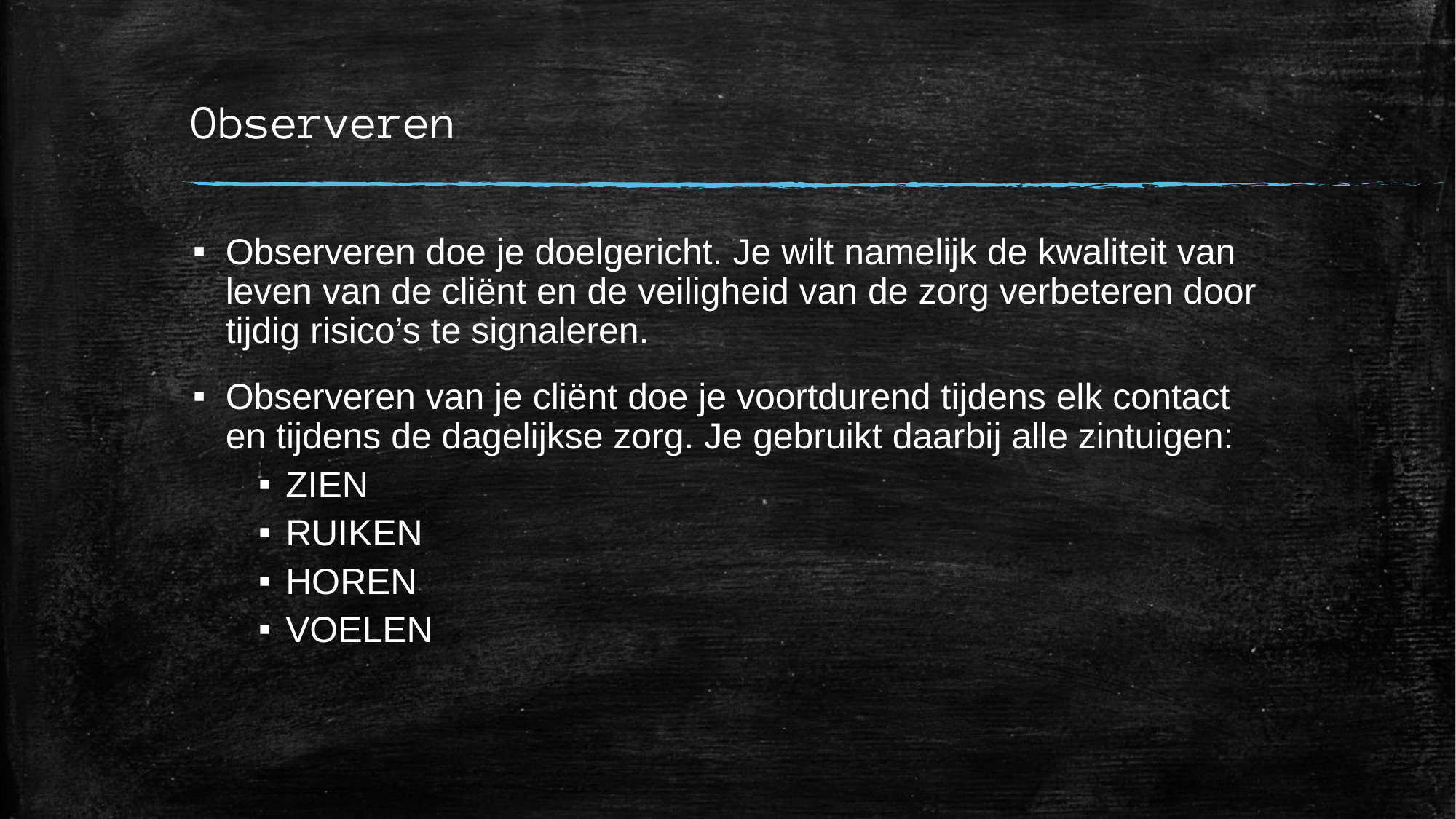

# Observeren
Observeren doe je doelgericht. Je wilt namelijk de kwaliteit van leven van de cliënt en de veiligheid van de zorg verbeteren door tijdig risico’s te signaleren.
Observeren van je cliënt doe je voortdurend tijdens elk contact en tijdens de dagelijkse zorg. Je gebruikt daarbij alle zintuigen:
ZIEN
RUIKEN
HOREN
VOELEN